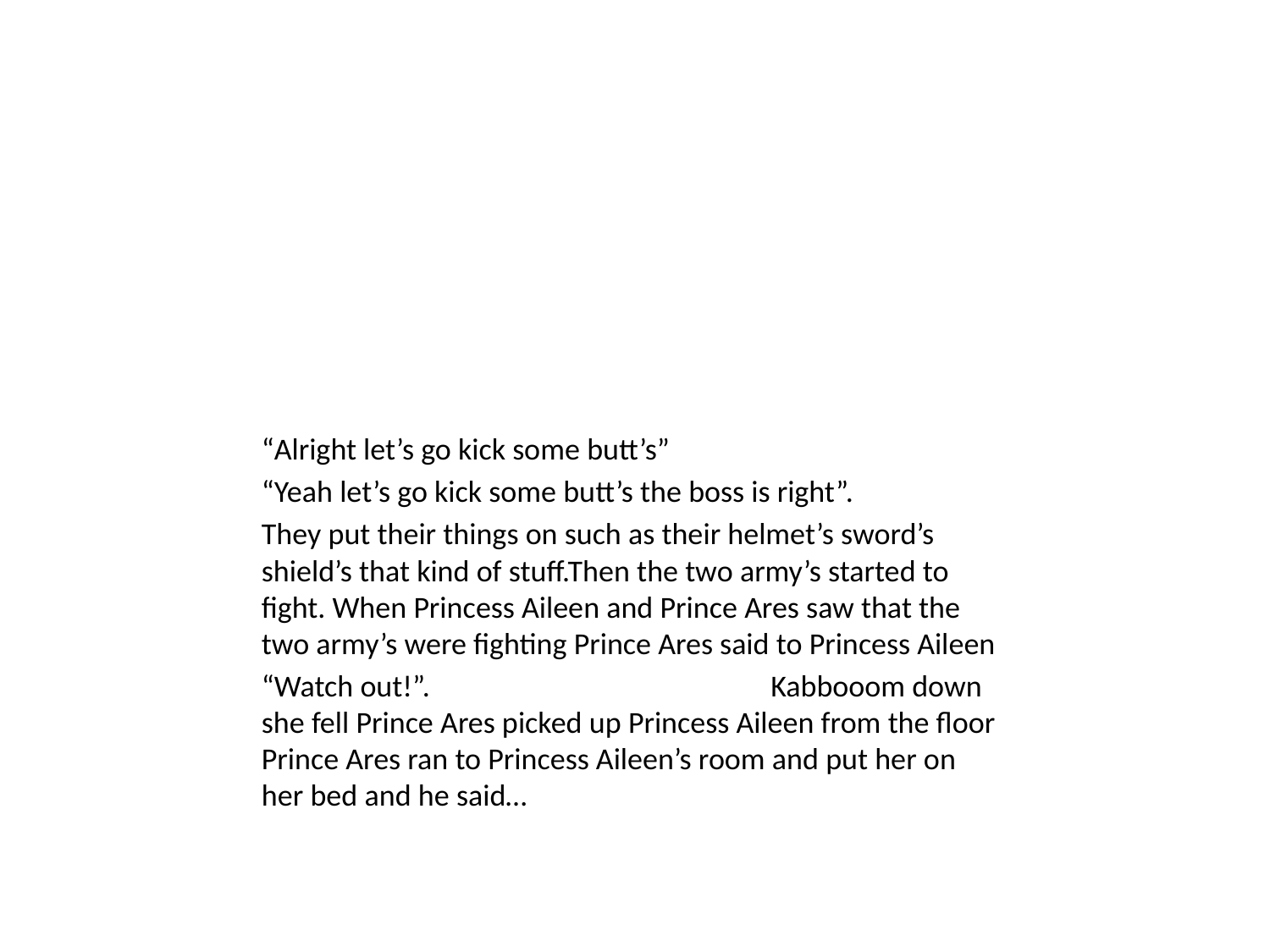

“Alright let’s go kick some butt’s”
“Yeah let’s go kick some butt’s the boss is right”.
They put their things on such as their helmet’s sword’s shield’s that kind of stuff.Then the two army’s started to fight. When Princess Aileen and Prince Ares saw that the two army’s were fighting Prince Ares said to Princess Aileen
“Watch out!”.                                                 Kabbooom down she fell Prince Ares picked up Princess Aileen from the floor Prince Ares ran to Princess Aileen’s room and put her on her bed and he said…